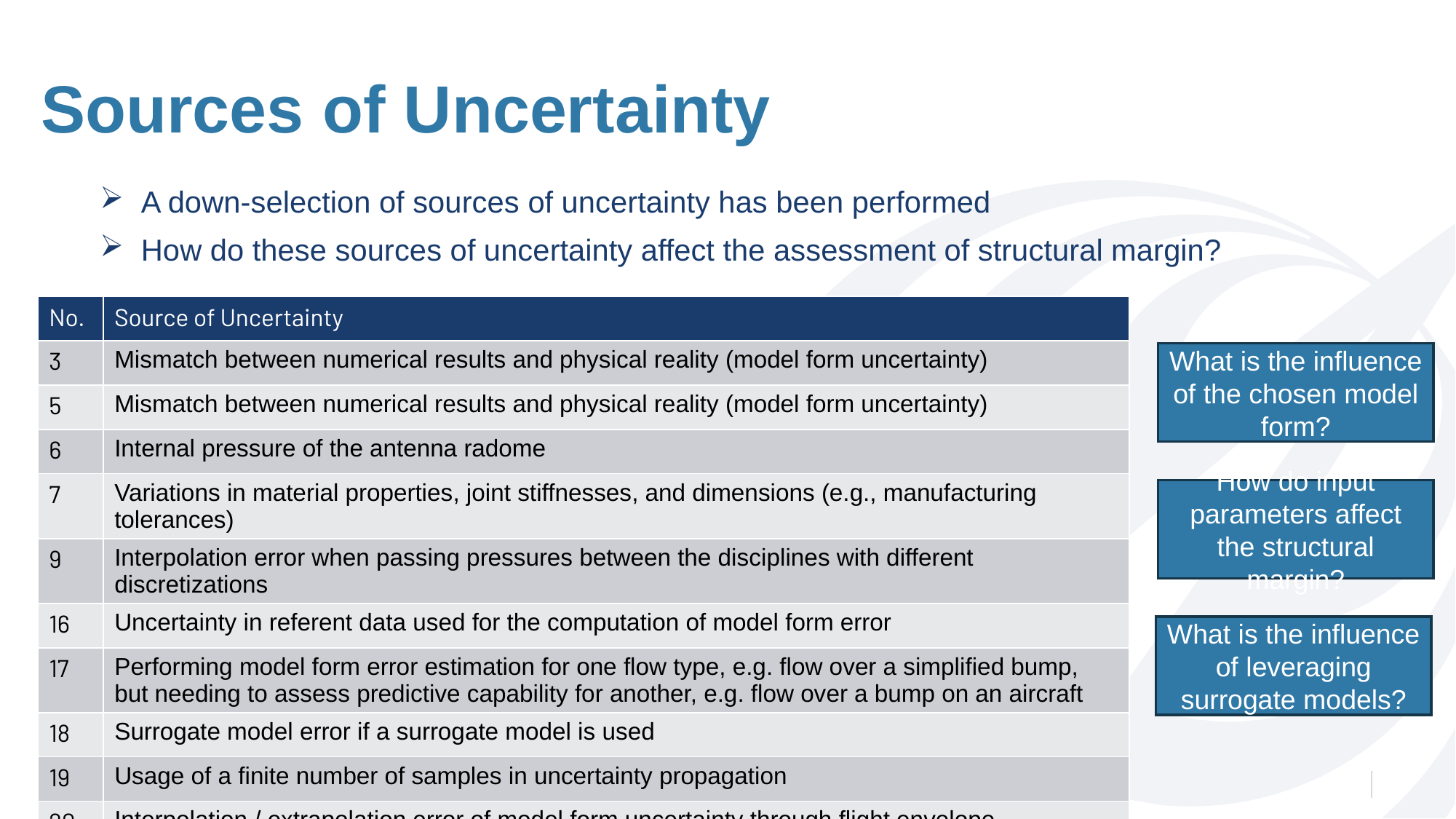

# Sources of Uncertainty
A down-selection of sources of uncertainty has been performed
How do these sources of uncertainty affect the assessment of structural margin?

| No. | Source of Uncertainty |
| --- | --- |
| 3 | Mismatch between numerical results and physical reality (model form uncertainty) |
| 5 | Mismatch between numerical results and physical reality (model form uncertainty) |
| 6 | Internal pressure of the antenna radome |
| 7 | Variations in material properties, joint stiffnesses, and dimensions (e.g., manufacturing tolerances) |
| 9 | Interpolation error when passing pressures between the disciplines with different discretizations |
| 16 | Uncertainty in referent data used for the computation of model form error |
| 17 | Performing model form error estimation for one flow type, e.g. flow over a simplified bump, but needing to assess predictive capability for another, e.g. flow over a bump on an aircraft |
| 18 | Surrogate model error if a surrogate model is used |
| 19 | Usage of a finite number of samples in uncertainty propagation |
| 20 | Interpolation / extrapolation error of model form uncertainty through flight envelope |
What is the influence of the chosen model form?
How do input parameters affect the structural margin?
What is the influence of leveraging surrogate models?